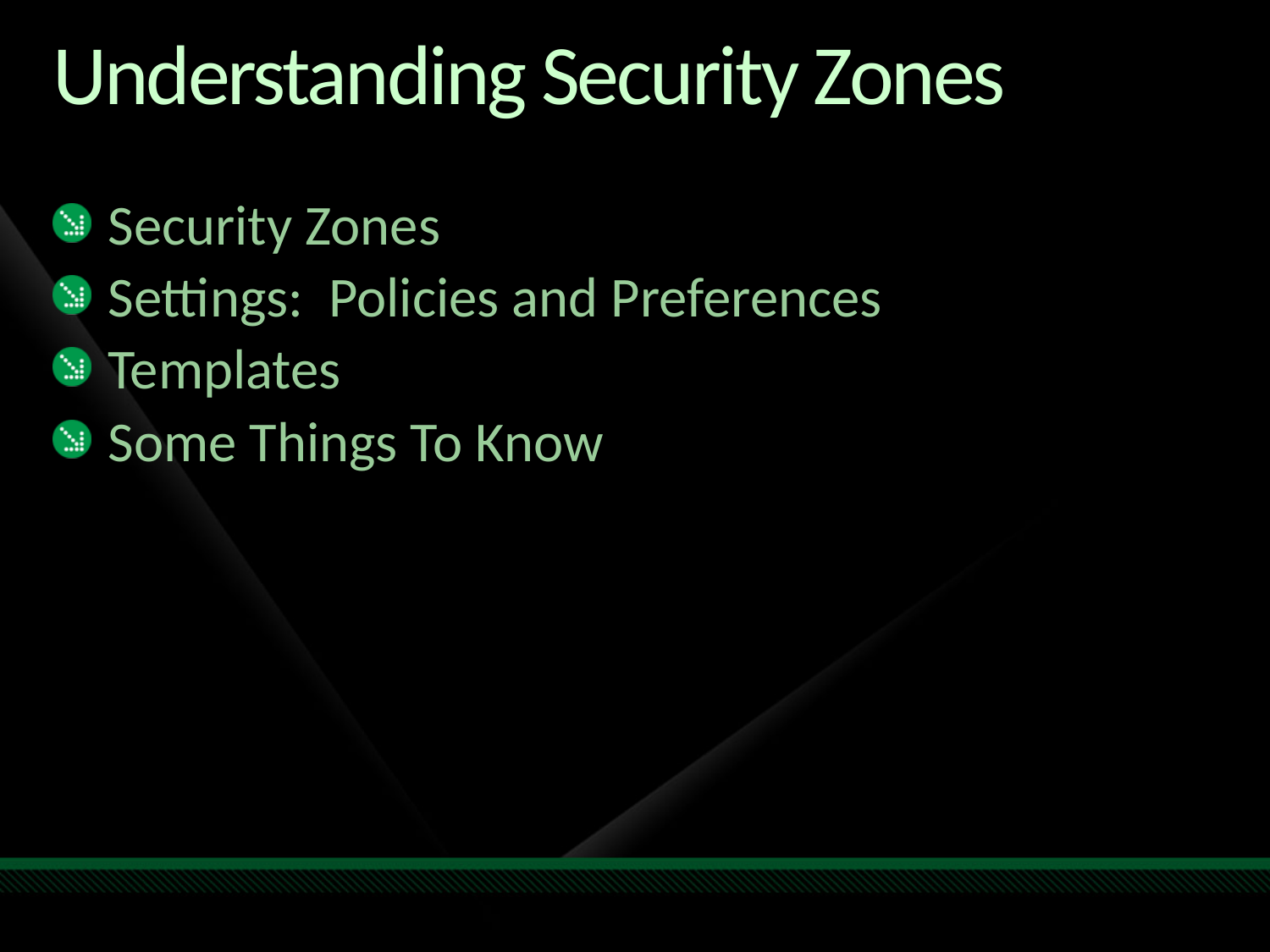

# Understanding Security Zones
Security Zones
Settings:  Policies and Preferences
Templates
Some Things To Know